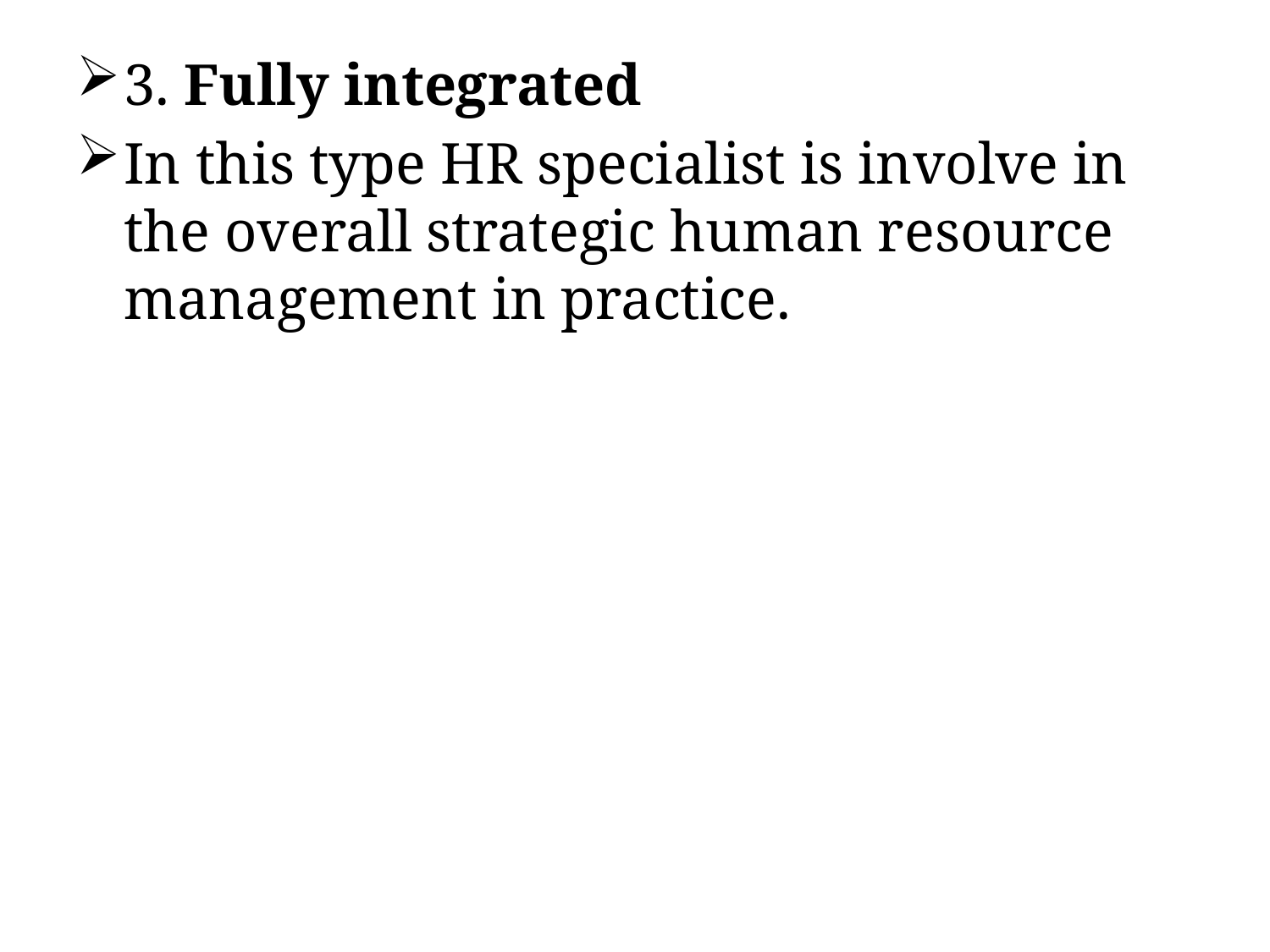

#
3. Fully integrated
In this type HR specialist is involve in the overall strategic human resource management in practice.